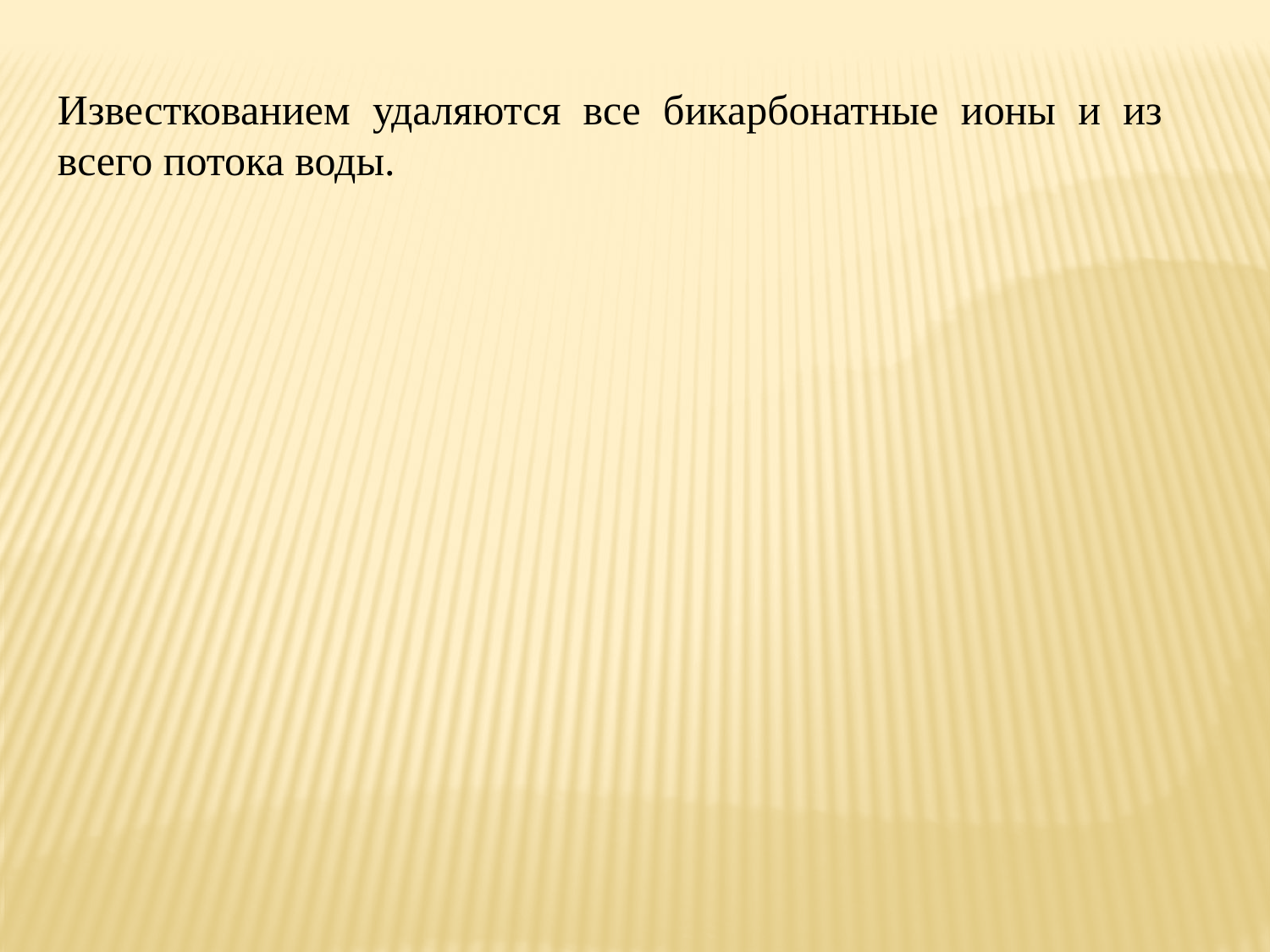

Известкованием удаляются все бикарбонатные ионы и из всего потока воды.